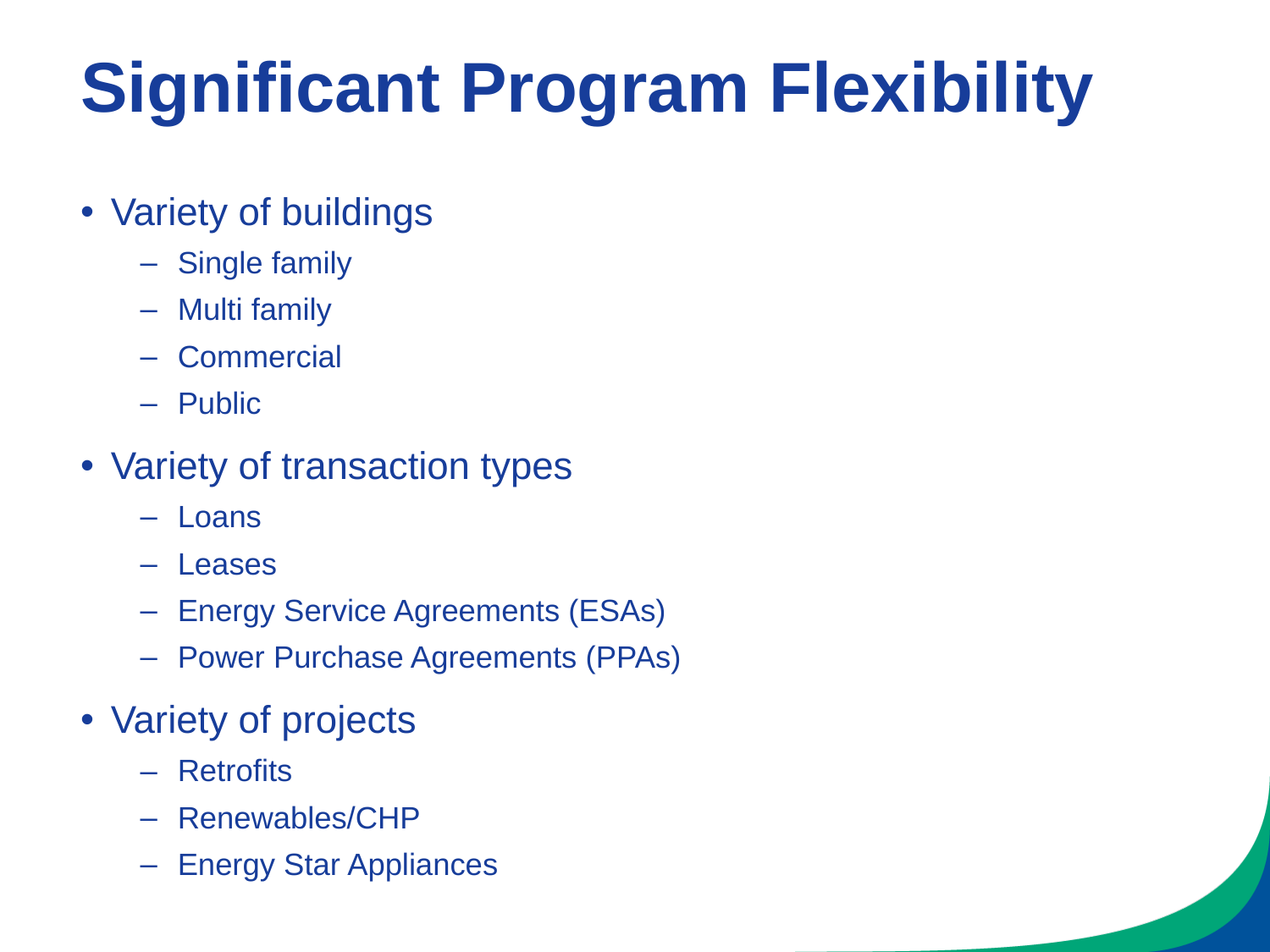

# Significant Program Flexibility
Variety of buildings
Single family
Multi family
Commercial
Public
Variety of transaction types
Loans
Leases
Energy Service Agreements (ESAs)
Power Purchase Agreements (PPAs)
Variety of projects
Retrofits
Renewables/CHP
Energy Star Appliances